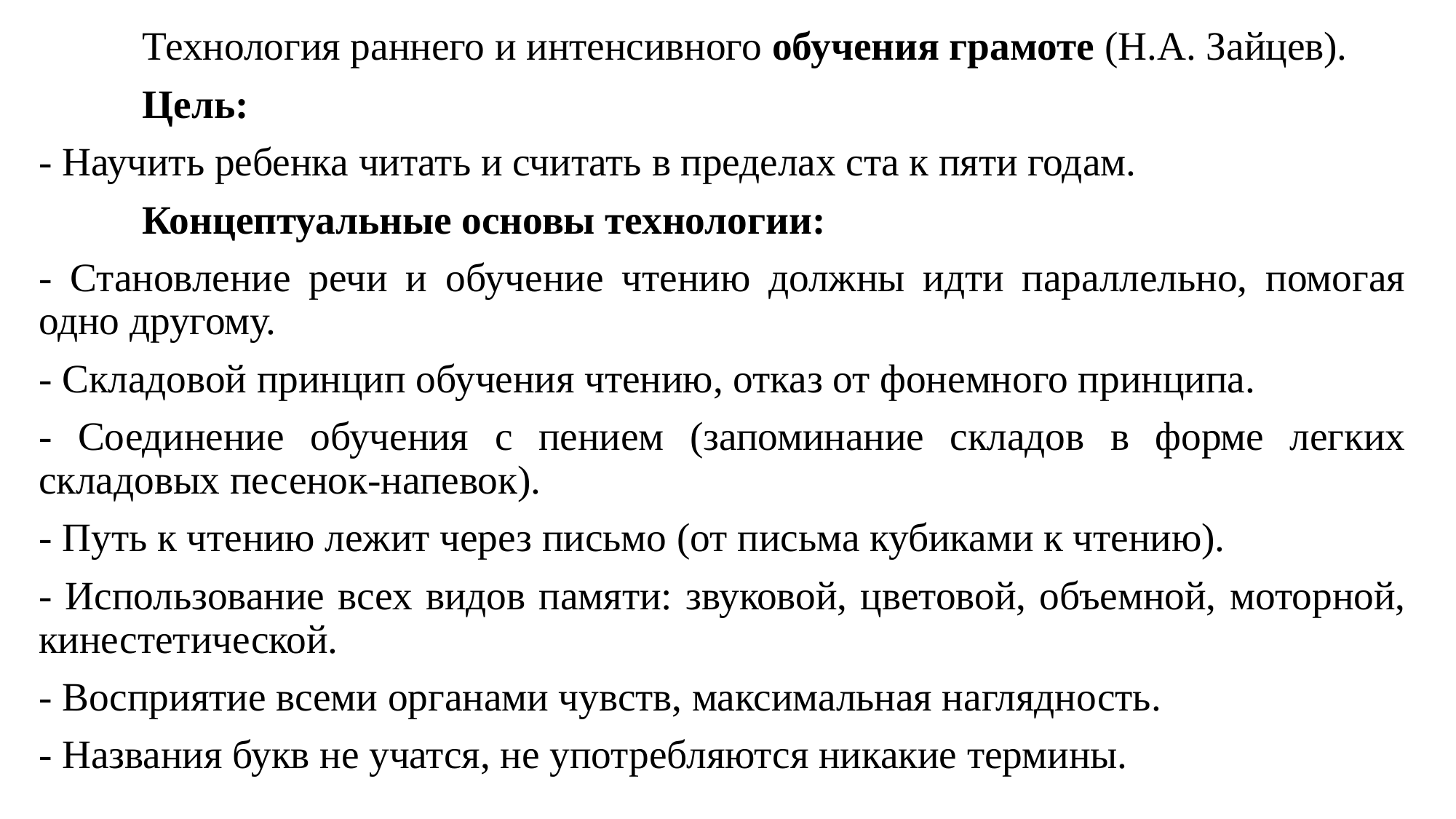

Технология раннего и интенсивного обучения грамоте (Н.А. Зайцев).
	Цель:
- Научить ребенка читать и считать в пределах ста к пяти годам.
	Концептуальные основы технологии:
- Становление речи и обучение чтению должны идти параллельно, помогая одно другому.
- Складовой принцип обучения чтению, отказ от фонемного принципа.
- Соединение обучения с пением (запоминание складов в форме легких складовых песенок-напевок).
- Путь к чтению лежит через письмо (от письма кубиками к чтению).
- Использование всех видов памяти: звуковой, цветовой, объемной, моторной, кинестетической.
- Восприятие всеми органами чувств, максимальная наглядность.
- Названия букв не учатся, не употребляются никакие термины.